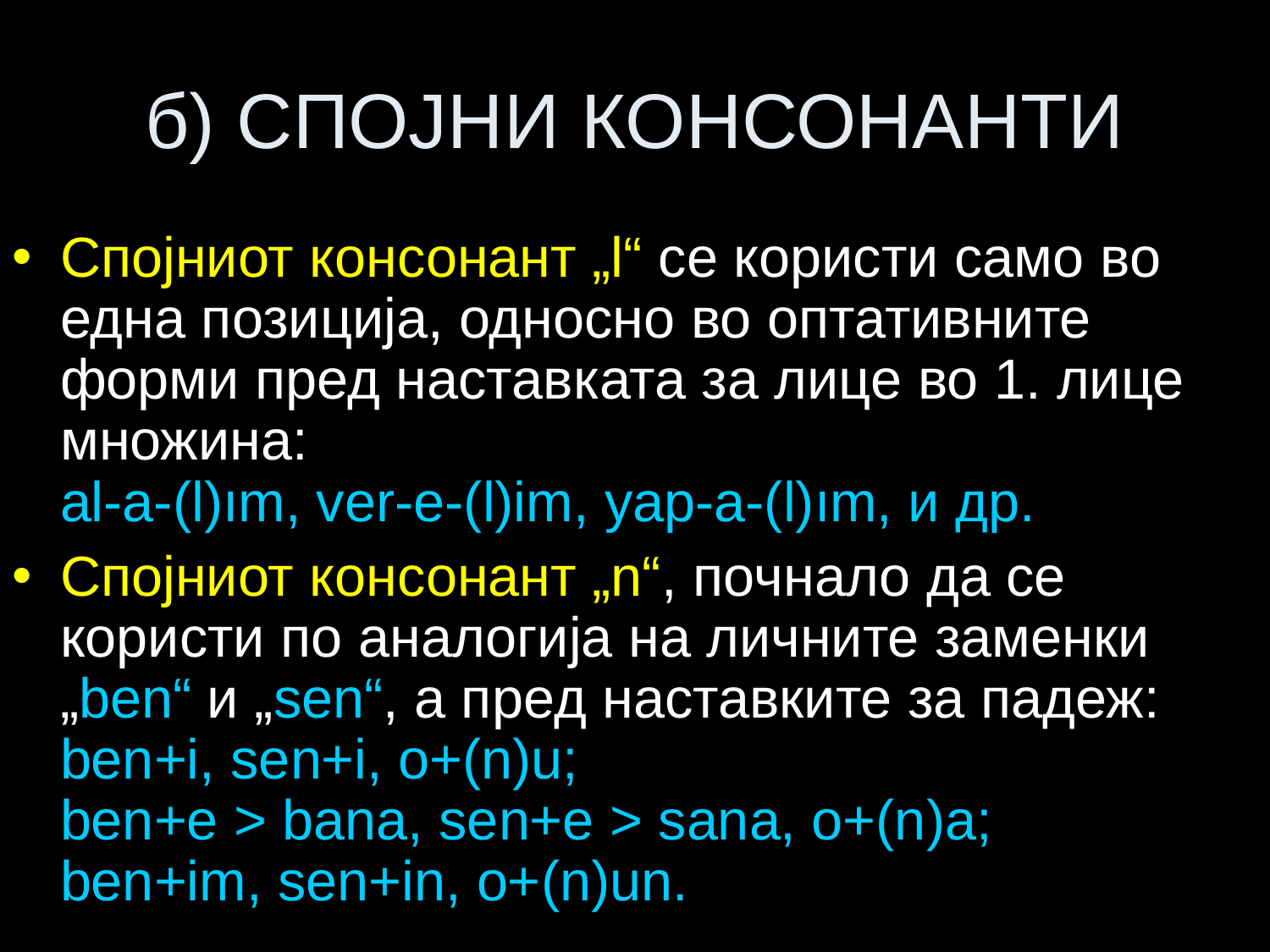

# б) СПОЈНИ КОНСОНАНТИ
Спојниот консонант „l“ се користи само во една позиција, односно во оптативните форми пред наставката за лице во 1. лице множина:
al-a-(l)ım, ver-e-(l)im, yap-a-(l)ım, и др.
Спојниот консонант „n“, почнало да се користи по аналогија на личните заменки „ben“ и „sen“, а пред наставките за падеж:
ben+i, sen+i, o+(n)u;
ben+e > bana, sen+e > sana, o+(n)a;
ben+im, sen+in, o+(n)un.